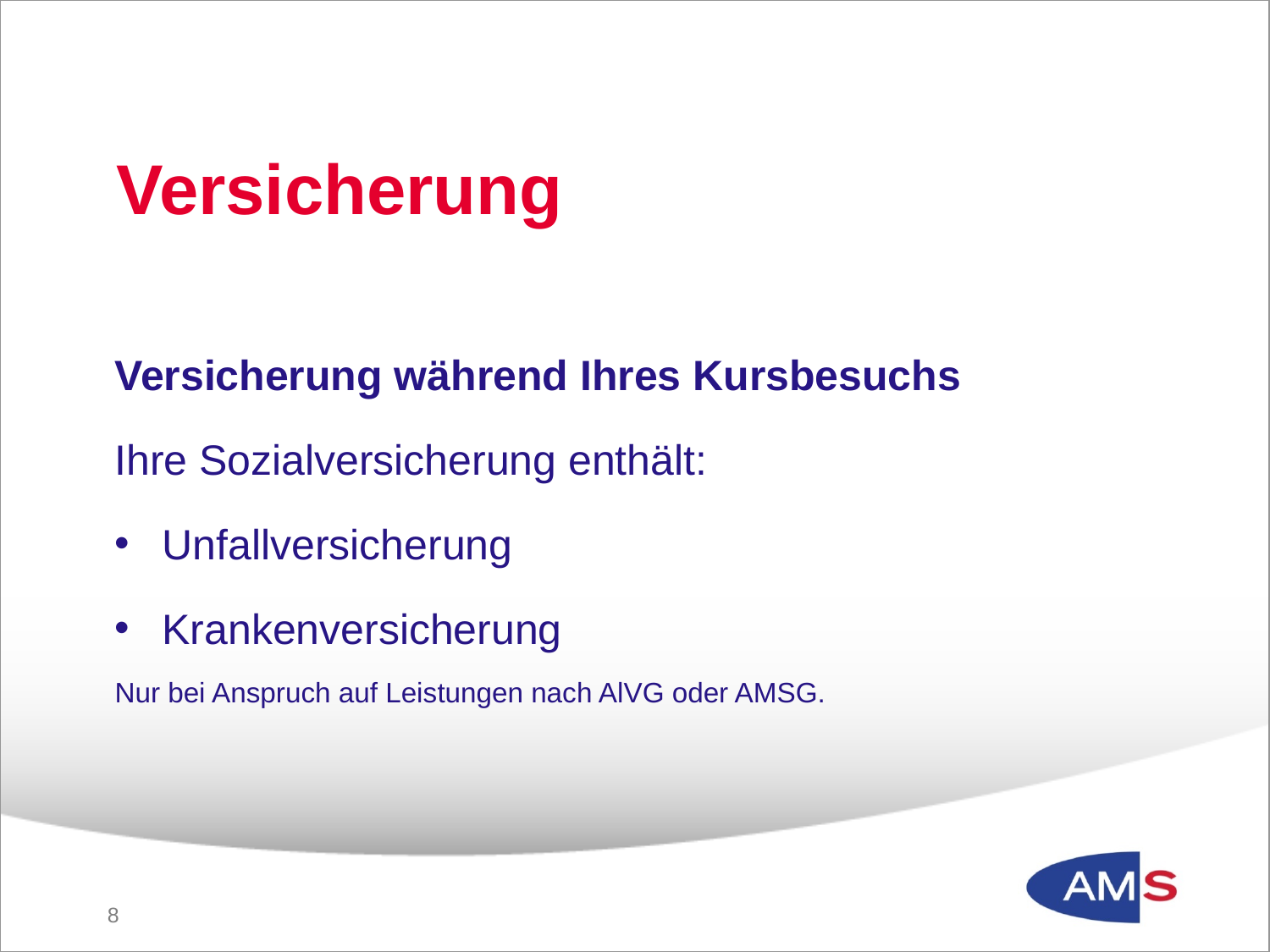

8
# Versicherung
Versicherung während Ihres Kursbesuchs
Ihre Sozialversicherung enthält:
Unfallversicherung
Krankenversicherung
Nur bei Anspruch auf Leistungen nach AlVG oder AMSG.